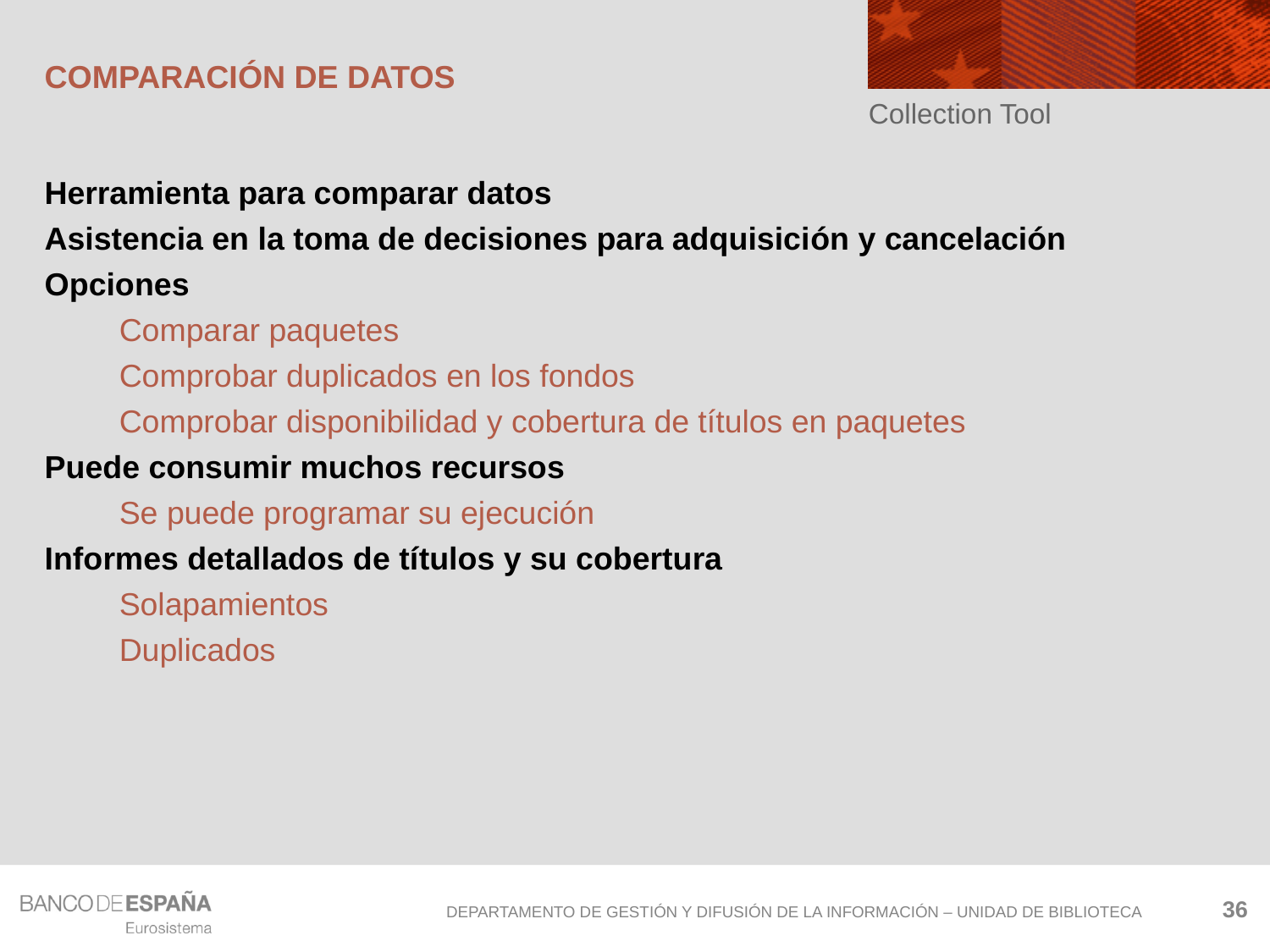

# COMPARACIÓN DE DATOS
Collection Tool
Herramienta para comparar datos
Asistencia en la toma de decisiones para adquisición y cancelación
Opciones
Comparar paquetes
Comprobar duplicados en los fondos
Comprobar disponibilidad y cobertura de títulos en paquetes
Puede consumir muchos recursos
Se puede programar su ejecución
Informes detallados de títulos y su cobertura
Solapamientos
Duplicados

36